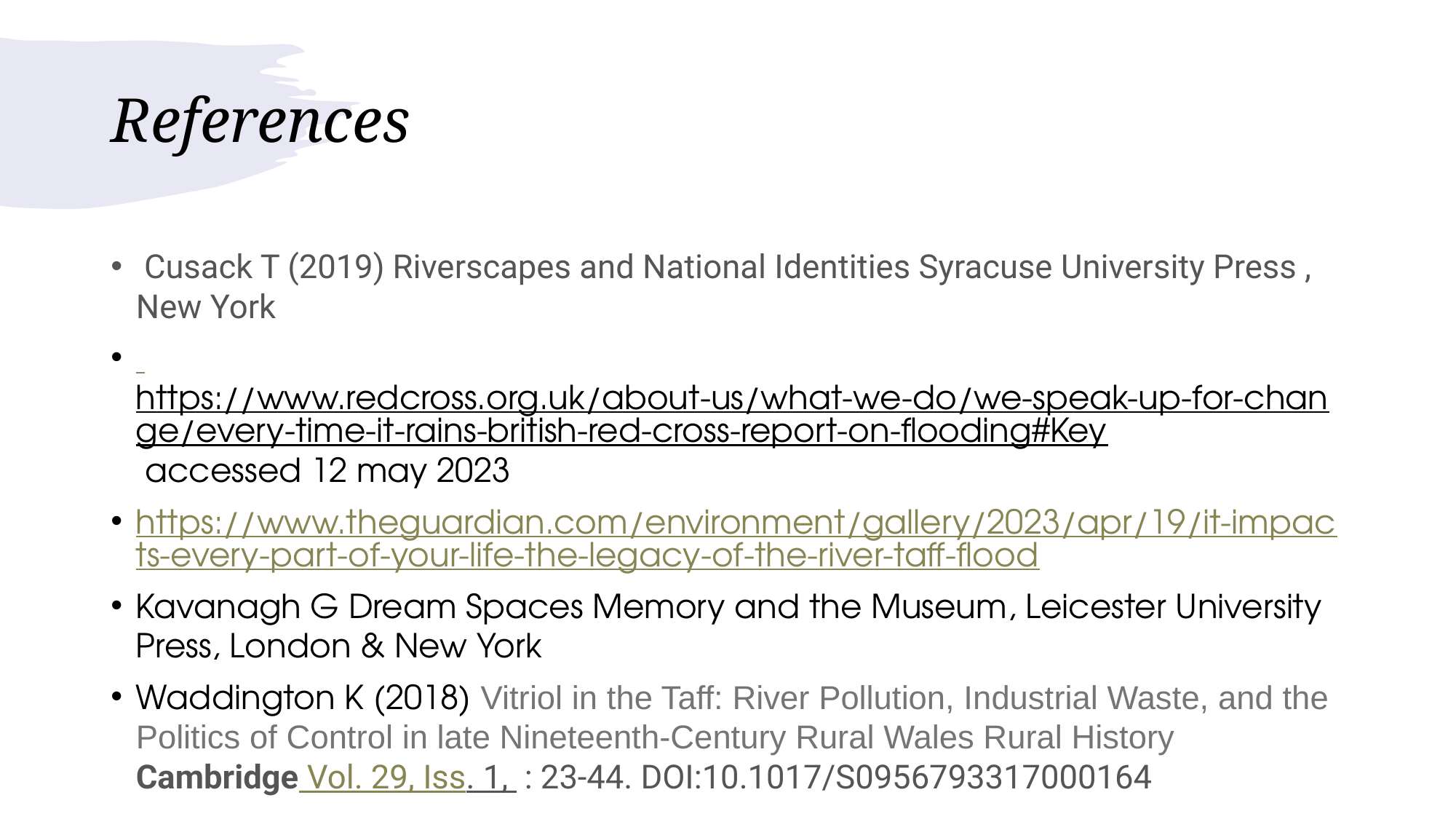

# References
 Cusack T (2019) Riverscapes and National Identities Syracuse University Press , New York
 https://www.redcross.org.uk/about-us/what-we-do/we-speak-up-for-change/every-time-it-rains-british-red-cross-report-on-flooding#Key accessed 12 may 2023
https://www.theguardian.com/environment/gallery/2023/apr/19/it-impacts-every-part-of-your-life-the-legacy-of-the-river-taff-flood
Kavanagh G Dream Spaces Memory and the Museum, Leicester University Press, London & New York
Waddington K (2018) Vitriol in the Taff: River Pollution, Industrial Waste, and the Politics of Control in late Nineteenth-Century Rural Wales Rural History Cambridge Vol. 29, Iss. 1,  : 23-44. DOI:10.1017/S0956793317000164